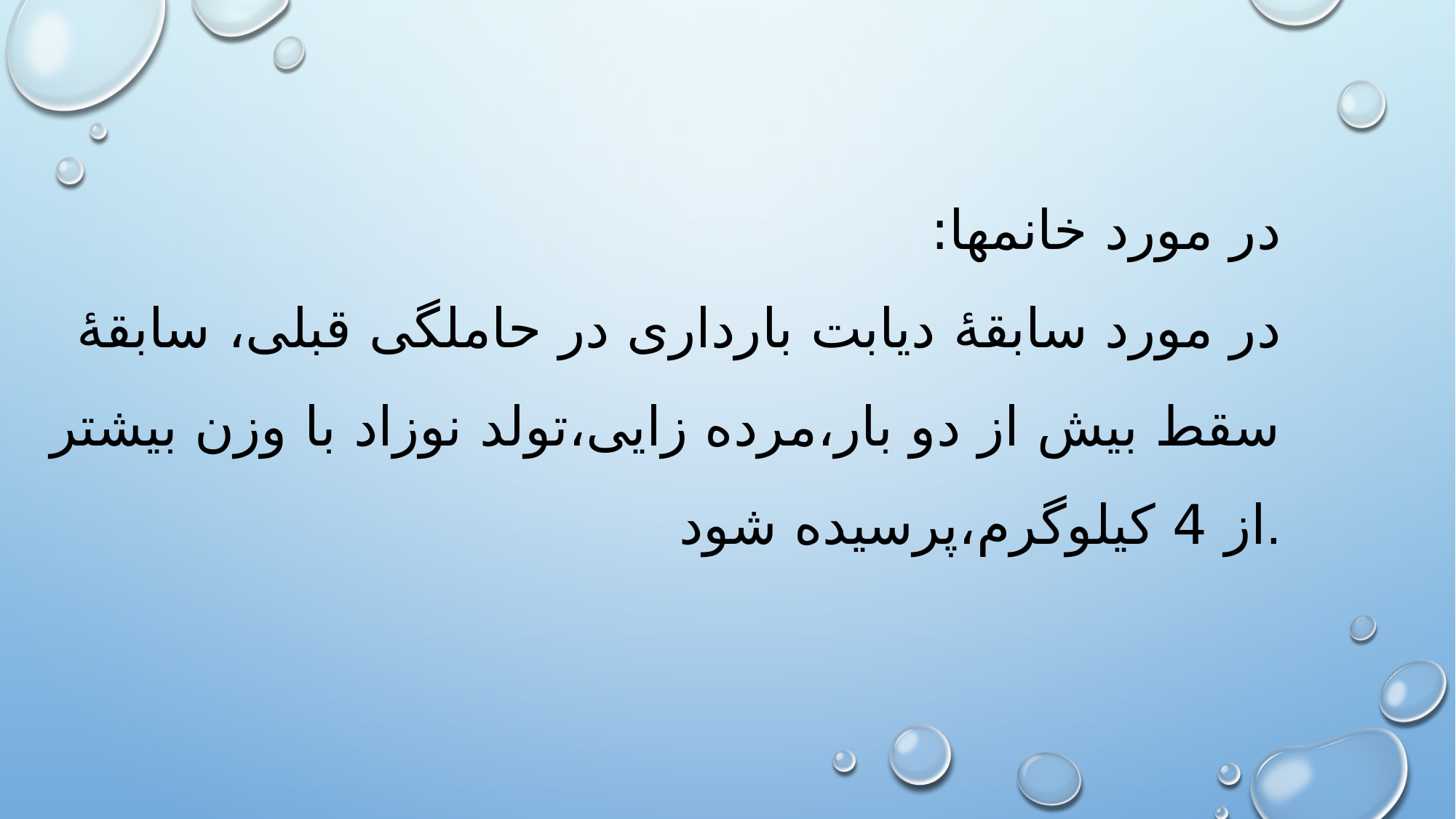

# در مورد خانمها: در مورد سابقۀ دیابت بارداری در حاملگی قبلی، سابقۀ سقط بیش از دو بار،مرده زایی،تولد نوزاد با وزن بیشتر از 4 کیلوگرم،پرسیده شود.